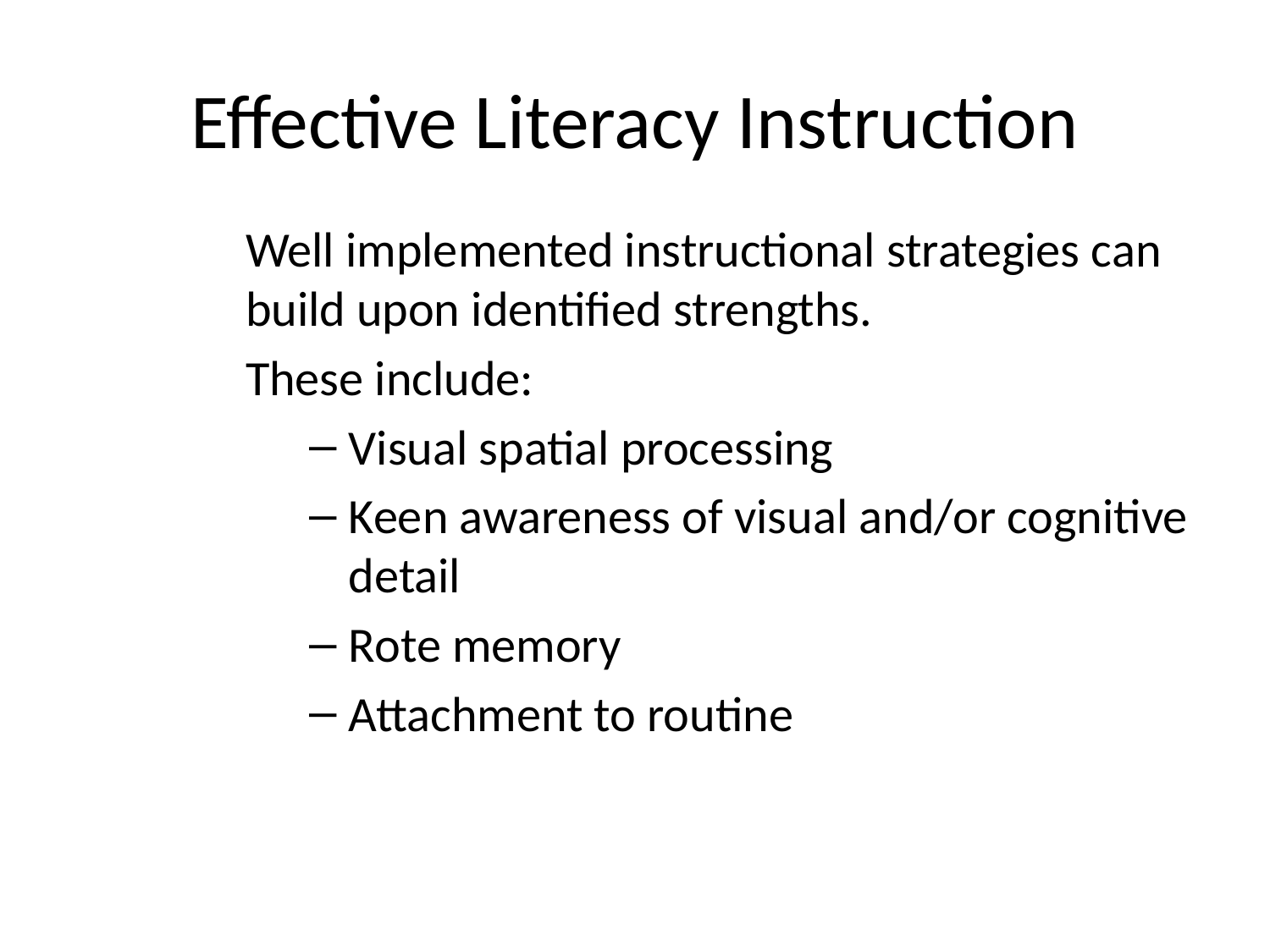

# Effective Literacy Instruction
Well implemented instructional strategies can build upon identified strengths.
These include:
Visual spatial processing
Keen awareness of visual and/or cognitive detail
Rote memory
Attachment to routine